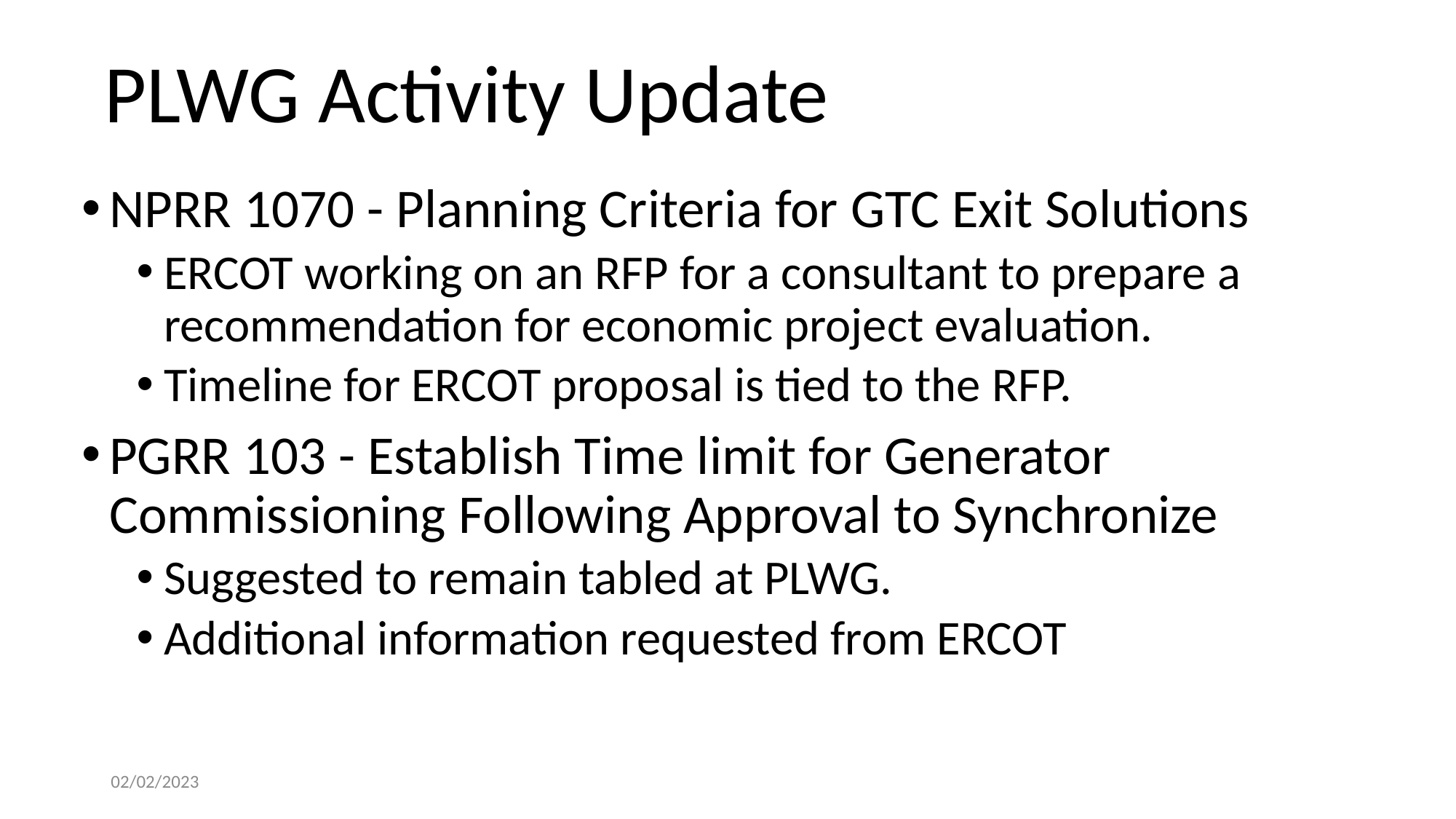

# PLWG Activity Update
NPRR 1070 - Planning Criteria for GTC Exit Solutions
ERCOT working on an RFP for a consultant to prepare a recommendation for economic project evaluation.
Timeline for ERCOT proposal is tied to the RFP.
PGRR 103 - Establish Time limit for Generator Commissioning Following Approval to Synchronize
Suggested to remain tabled at PLWG.
Additional information requested from ERCOT
02/02/2023